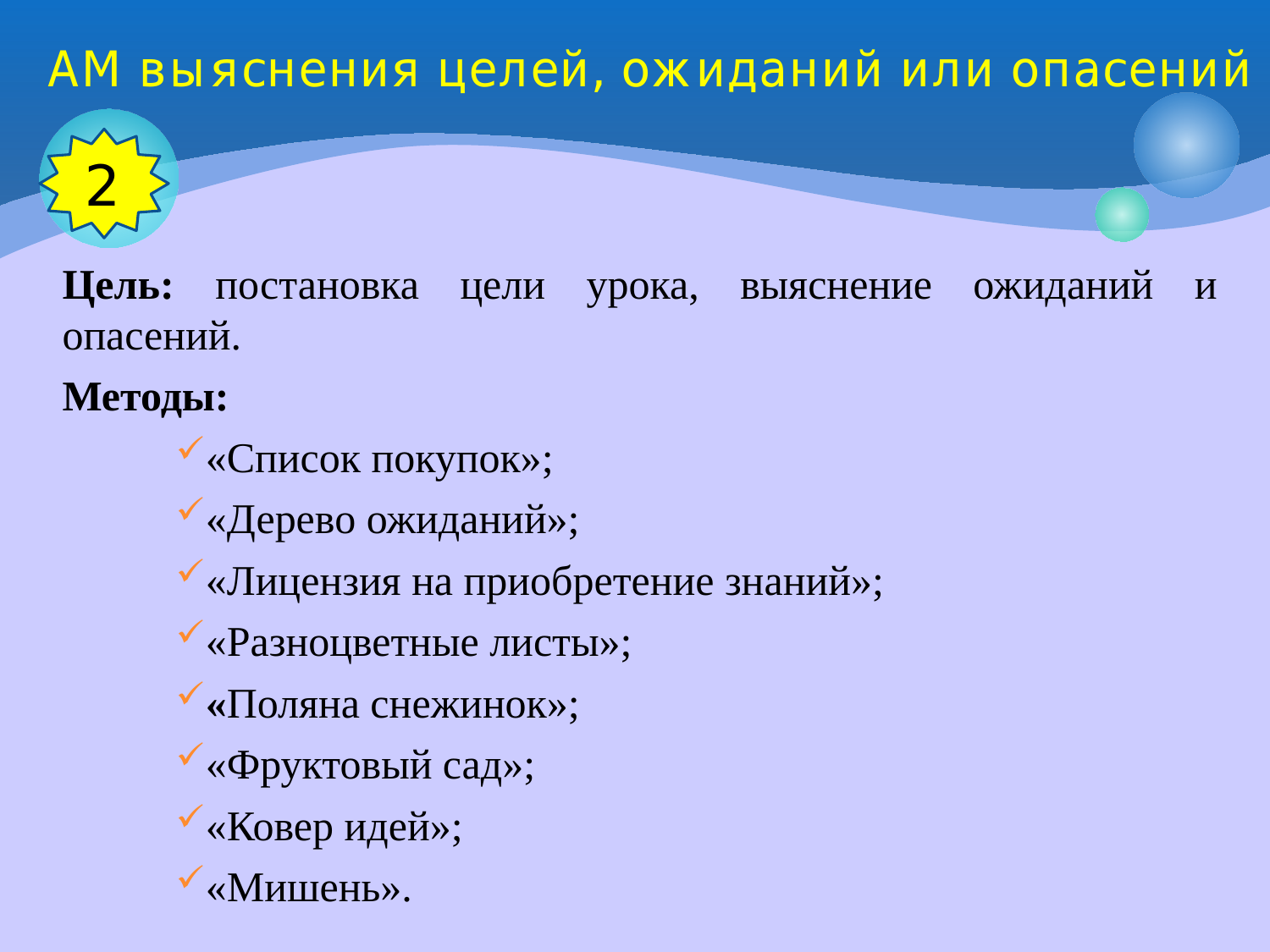

# АМ выяснения целей, ожиданий или опасений
2
Цель: постановка цели урока, выяснение ожиданий и опасений.
Методы:
«Список покупок»;
«Дерево ожиданий»;
«Лицензия на приобретение знаний»;
«Разноцветные листы»;
«Поляна снежинок»;
«Фруктовый сад»;
«Ковер идей»;
«Мишень».